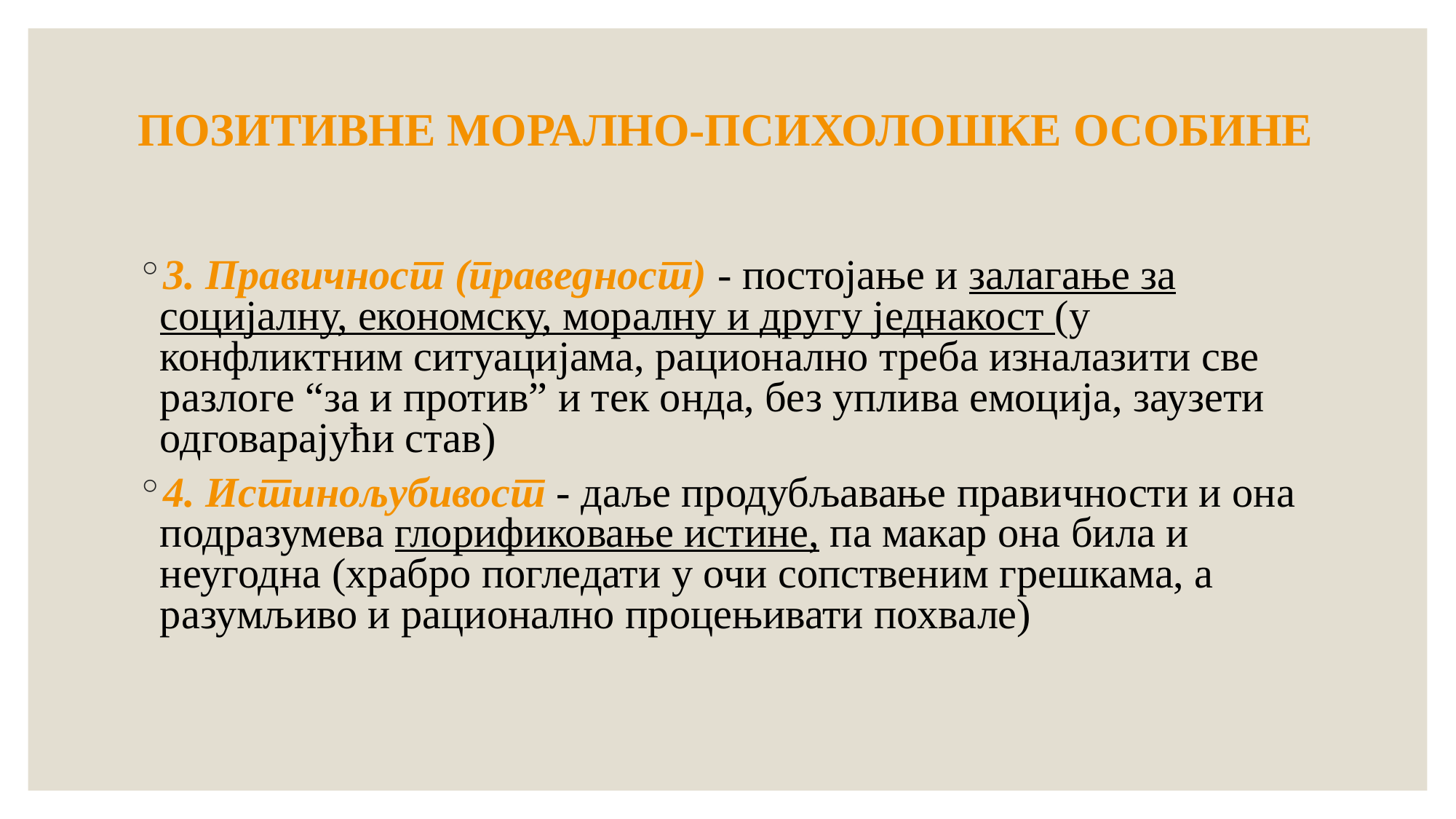

# ПОЗИТИВНЕ МОРАЛНО-ПСИХОЛОШКЕ ОСОБИНЕ
3. Правичност (праведност) - постојање и залагање за социјалну, економску, моралну и другу једнакост (у конфликтним ситуацијама, рационално треба изналазити све разлоге “за и против” и тек онда, без уплива емоција, заузети одговарајући став)
4. Истинољубивост - даље продубљавање правичности и она подразумева глорификовање истине, па макар она била и неугодна (храбро погледати у очи сопственим грешкама, а разумљиво и рационално процењивати похвале)